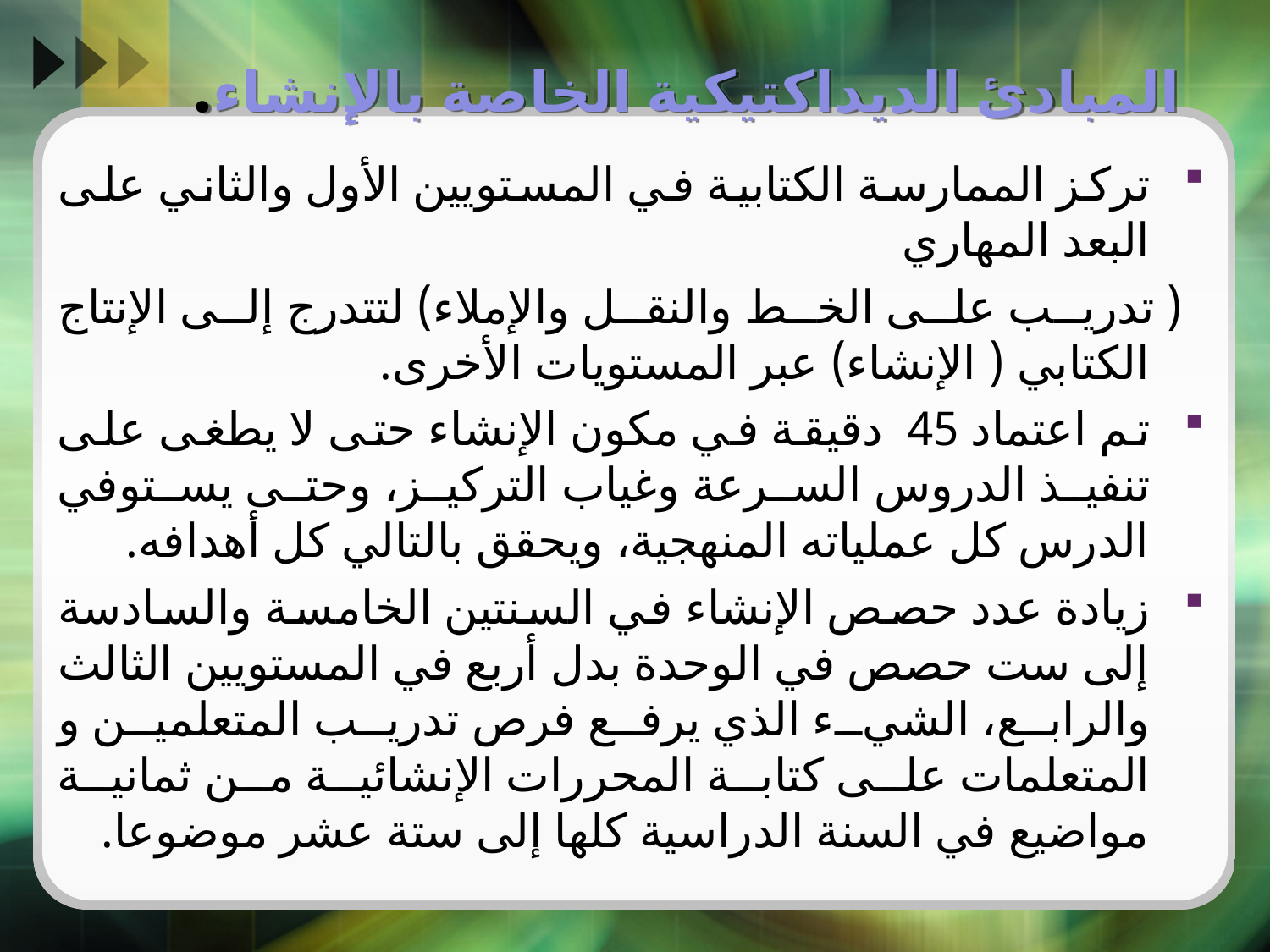

# المبادئ الديداكتيكية الخاصة بالإنشاء.
تركز الممارسة الكتابية في المستويين الأول والثاني على البعد المهاري
 ( تدريب على الخط والنقل والإملاء) لتتدرج إلى الإنتاج الكتابي ( الإنشاء) عبر المستويات الأخرى.
تم اعتماد 45  دقيقة في مكون الإنشاء حتى لا يطغى على تنفيذ الدروس السرعة وغياب التركيز، وحتى يستوفي الدرس كل عملياته المنهجية، ويحقق بالتالي كل أهدافه.
زيادة عدد حصص الإنشاء في السنتين الخامسة والسادسة إلى ست حصص في الوحدة بدل أربع في المستويين الثالث والرابع، الشيء الذي يرفع فرص تدريب المتعلمين و المتعلمات على كتابة المحررات الإنشائية من ثمانية مواضيع في السنة الدراسية كلها إلى ستة عشر موضوعا.